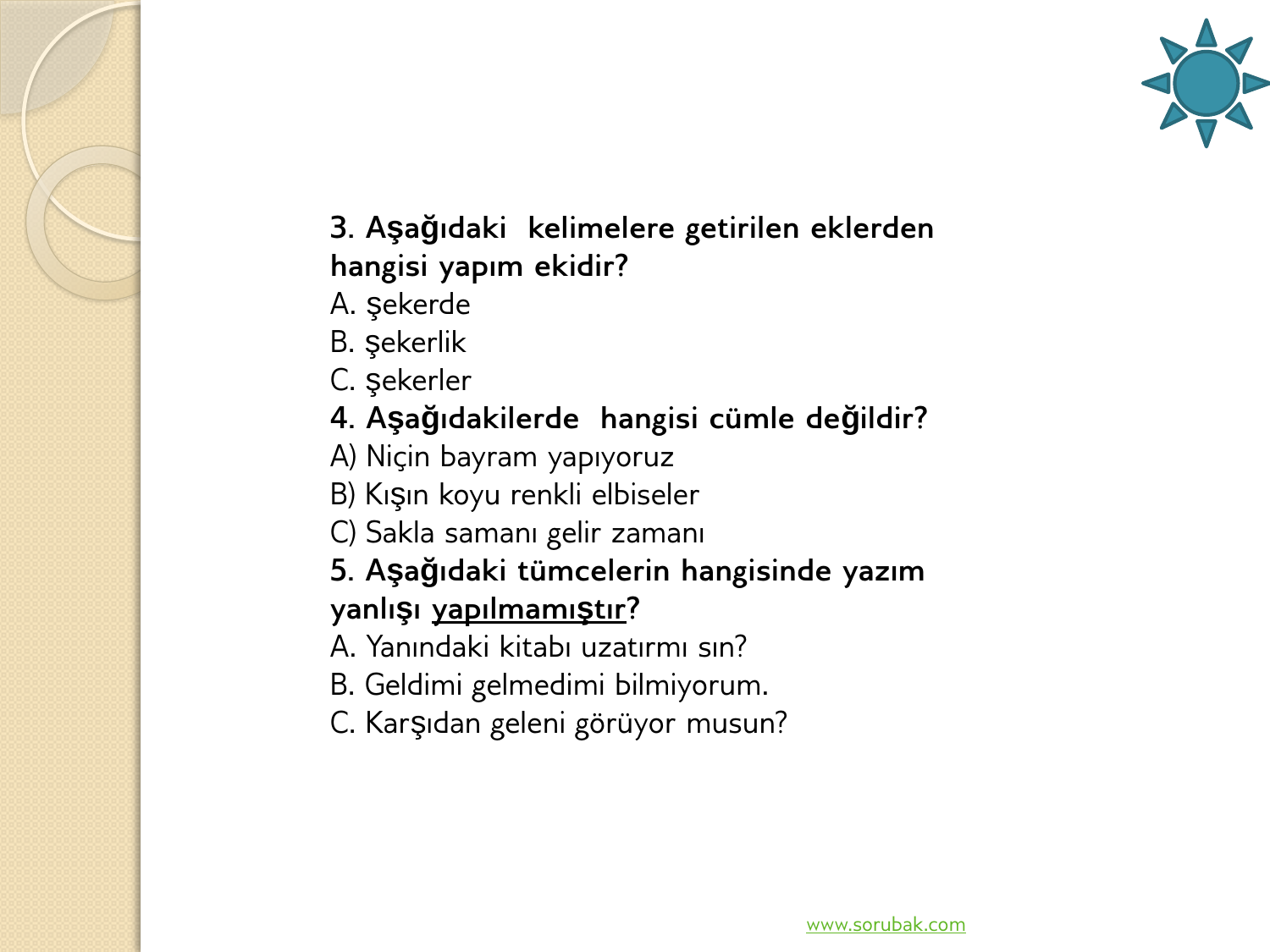

3. Aşağıdaki  kelimelere getirilen eklerden hangisi yapım ekidir?
A. şekerde         
B. şekerlik              
C. şekerler
4. Aşağıdakilerde  hangisi cümle değildir?
A) Niçin bayram yapıyoruz
B) Kışın koyu renkli elbiseler
C) Sakla samanı gelir zamanı
5. Aşağıdaki tümcelerin hangisinde yazım yanlışı yapılmamıştır?
A. Yanındaki kitabı uzatırmı sın?
B. Geldimi gelmedimi bilmiyorum.
C. Karşıdan geleni görüyor musun?
www.sorubak.com